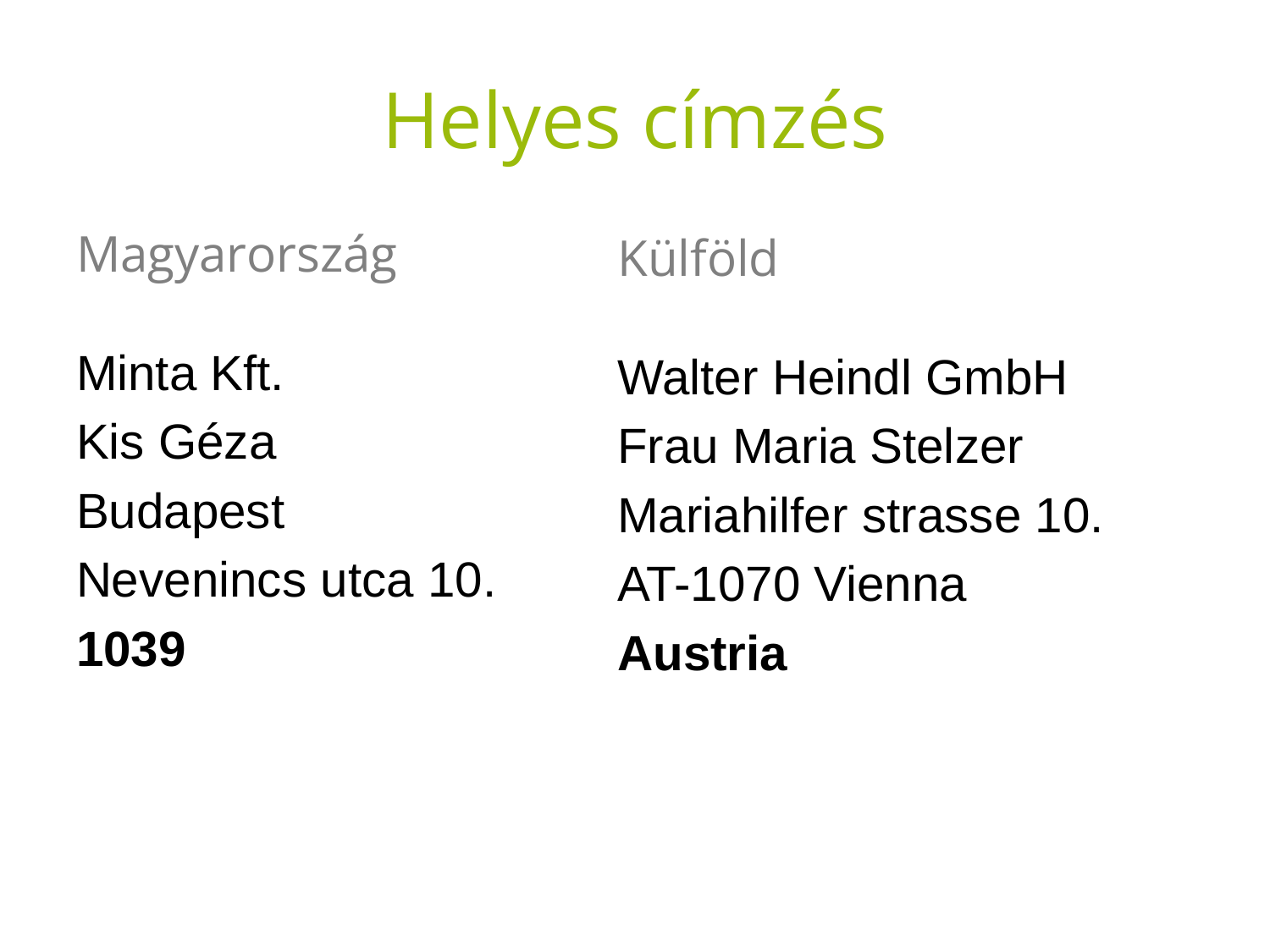

# Helyes címzés
Magyarország

Minta Kft.
Kis Géza
Budapest
Nevenincs utca 10.
1039
Külföld

Walter Heindl GmbH
Frau Maria Stelzer
Mariahilfer strasse 10.
AT-1070 Vienna
Austria